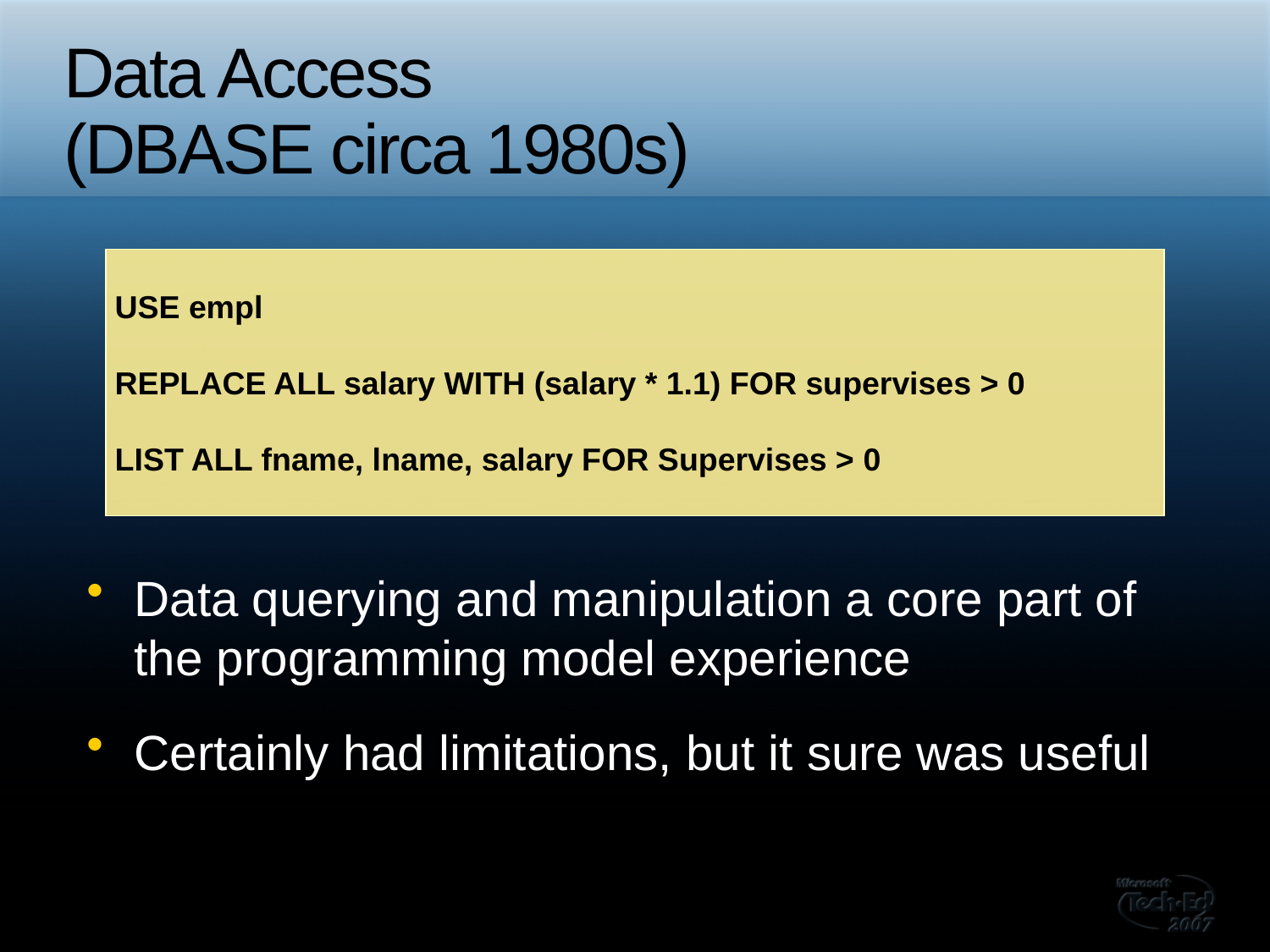

# Data Access (DBASE circa 1980s)

 USE empl

 REPLACE ALL salary WITH (salary * 1.1) FOR supervises > 0

 LIST ALL fname, lname, salary FOR Supervises > 0

Data querying and manipulation a core part of the programming model experience

Certainly had limitations, but it sure was useful